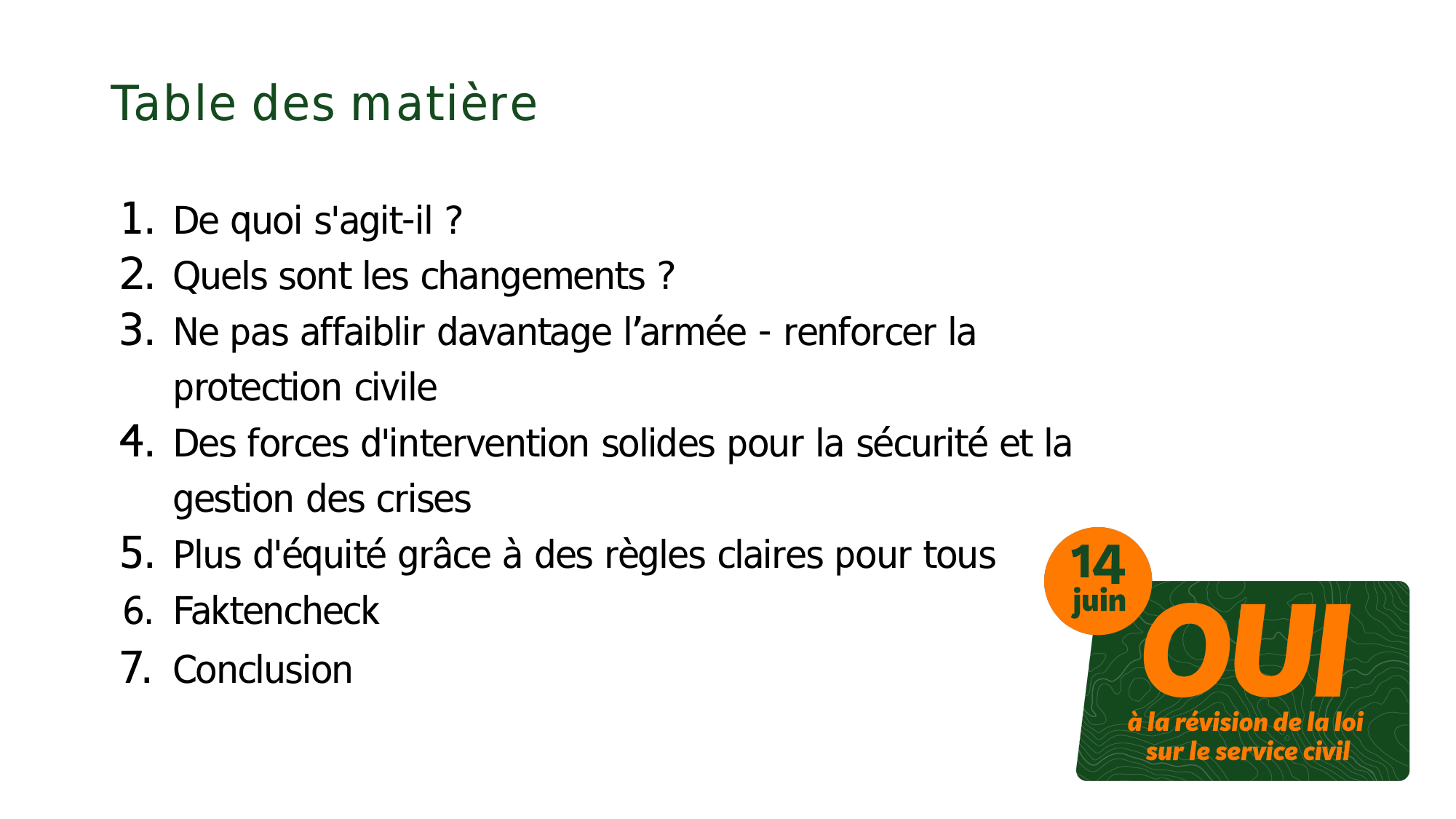

# Table des matière
De quoi s'agit-il ?
Quels sont les changements ?
Ne pas affaiblir davantage l’armée - renforcer la protection civile
Des forces d'intervention solides pour la sécurité et la gestion des crises
Plus d'équité grâce à des règles claires pour tous
Faktencheck
Conclusion